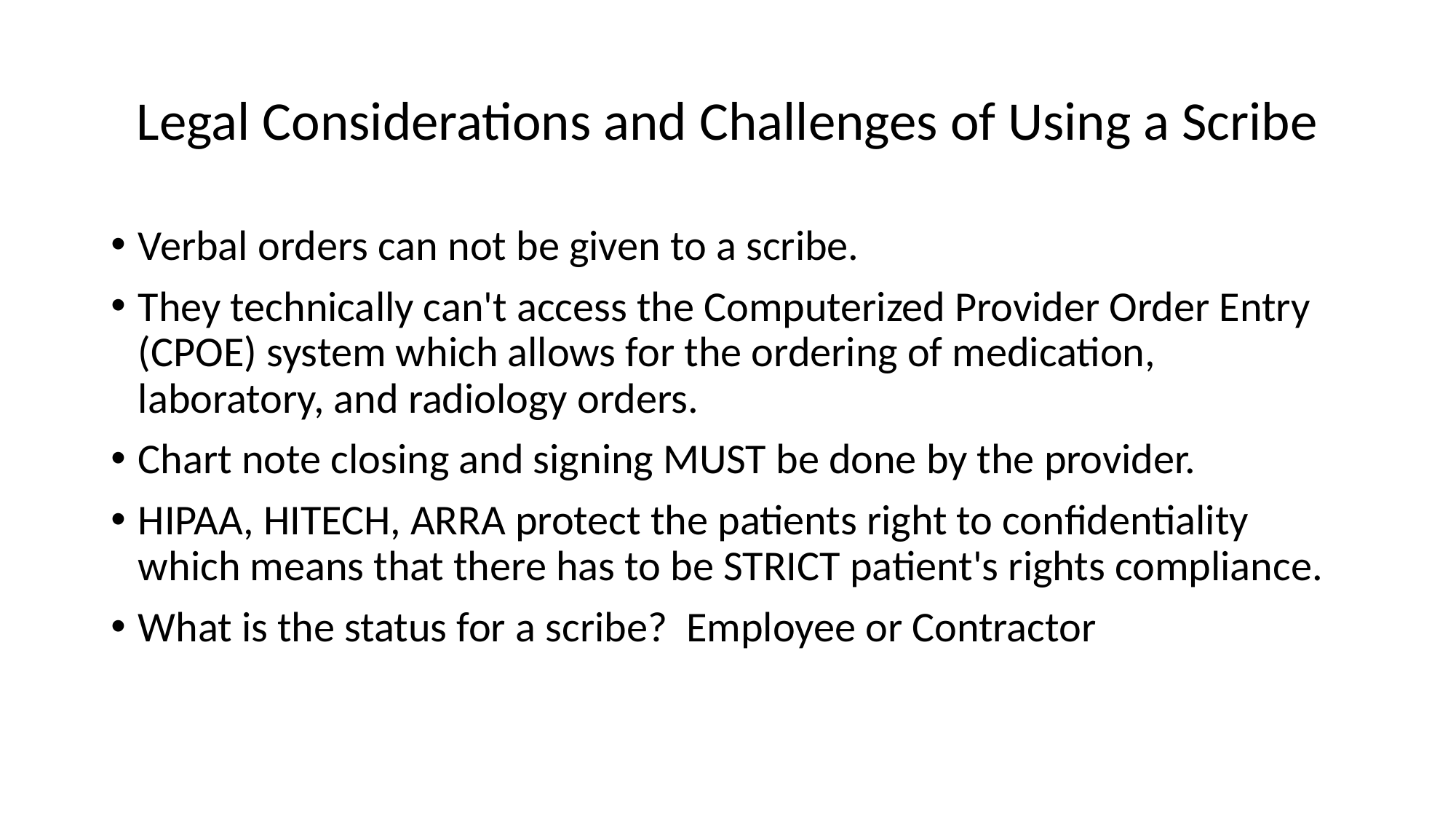

# Legal Considerations and Challenges of Using a Scribe
Verbal orders can not be given to a scribe.
They technically can't access the Computerized Provider Order Entry (CPOE) system which allows for the ordering of medication, laboratory, and radiology orders.
Chart note closing and signing MUST be done by the provider.
HIPAA, HITECH, ARRA protect the patients right to confidentiality which means that there has to be STRICT patient's rights compliance.
What is the status for a scribe?  Employee or Contractor